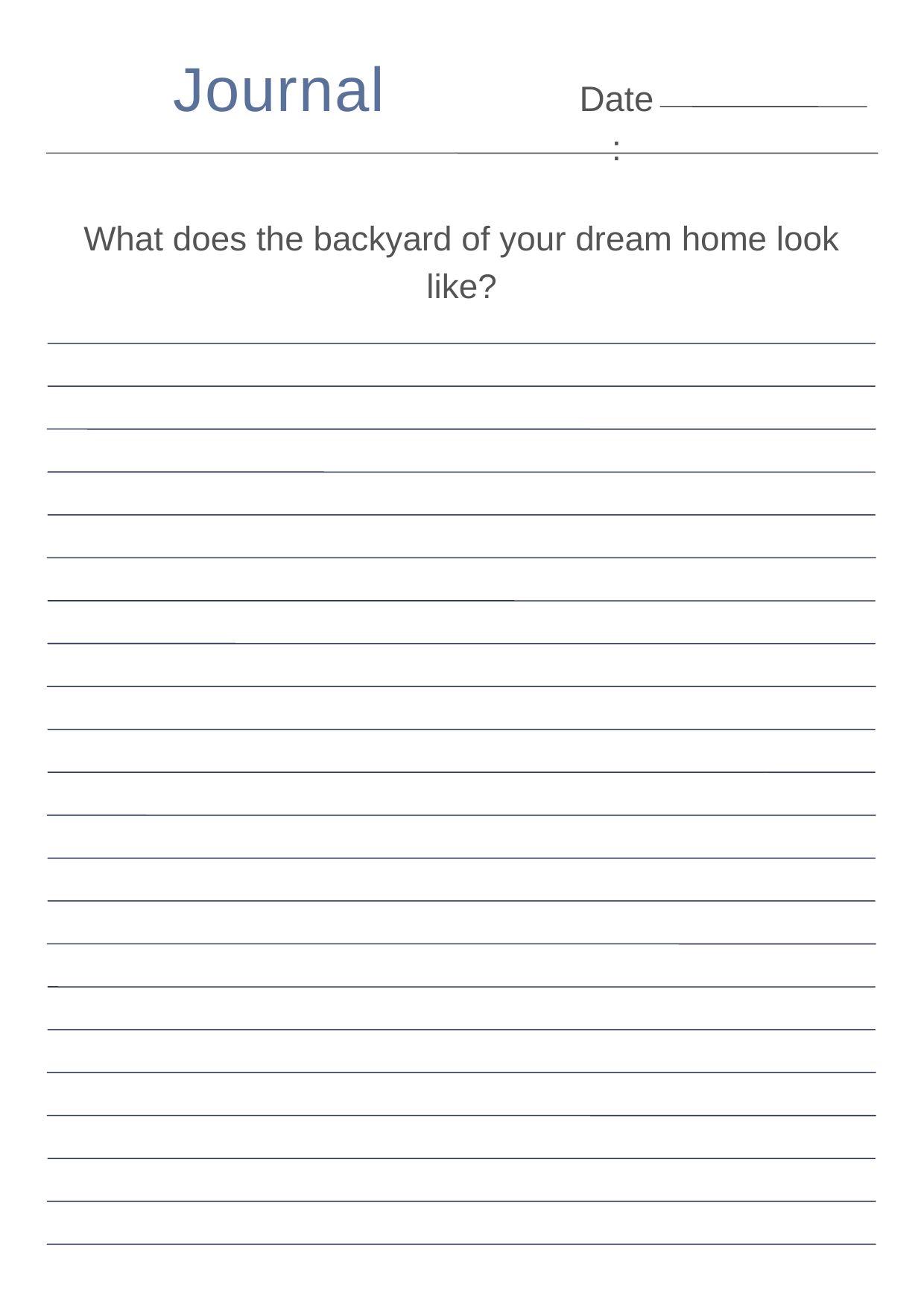

Journal
Date:

What does the backyard of your dream home look like?